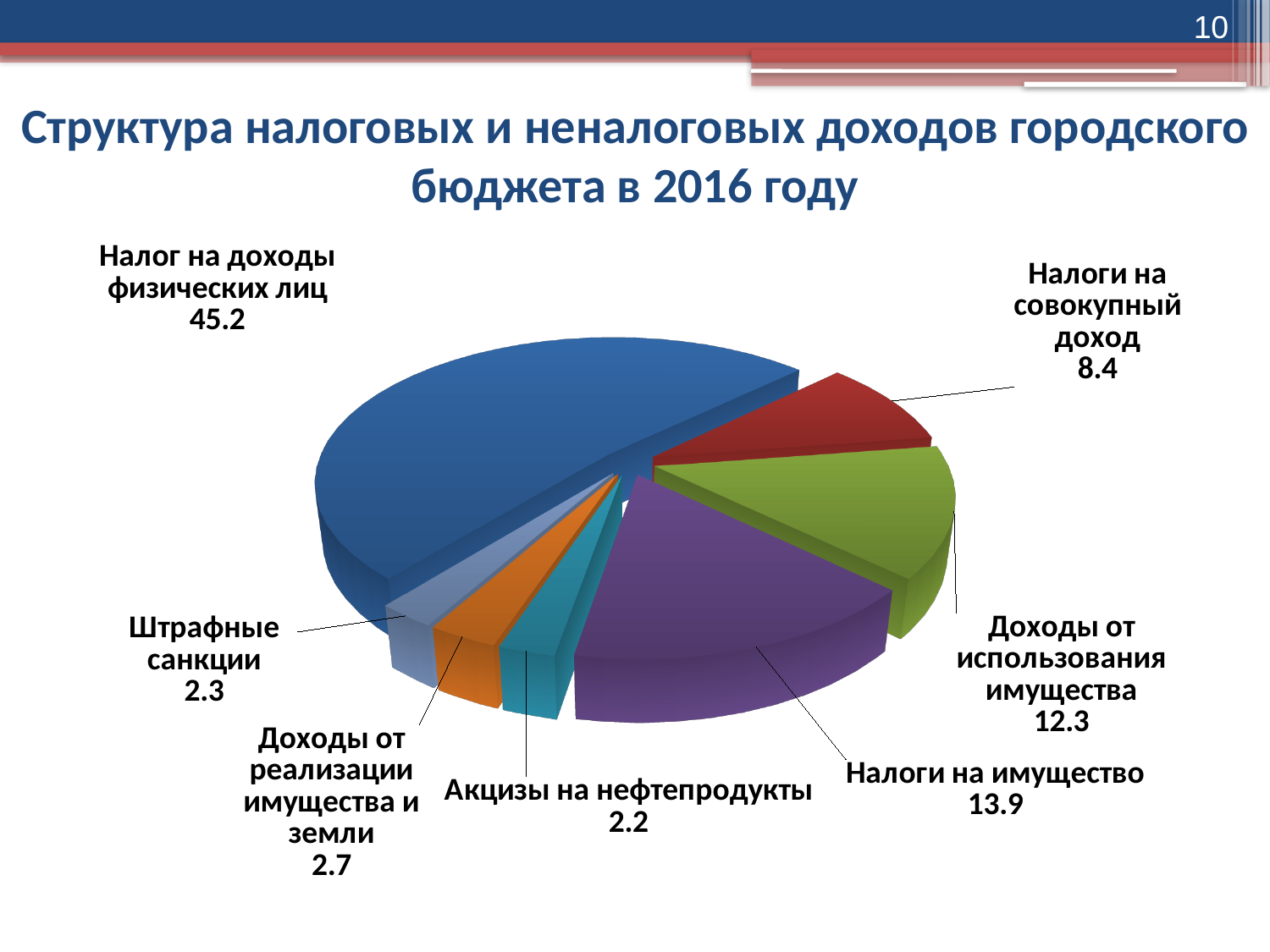

10
# Структура налоговых и неналоговых доходов городского бюджета в 2016 году

[unsupported chart]